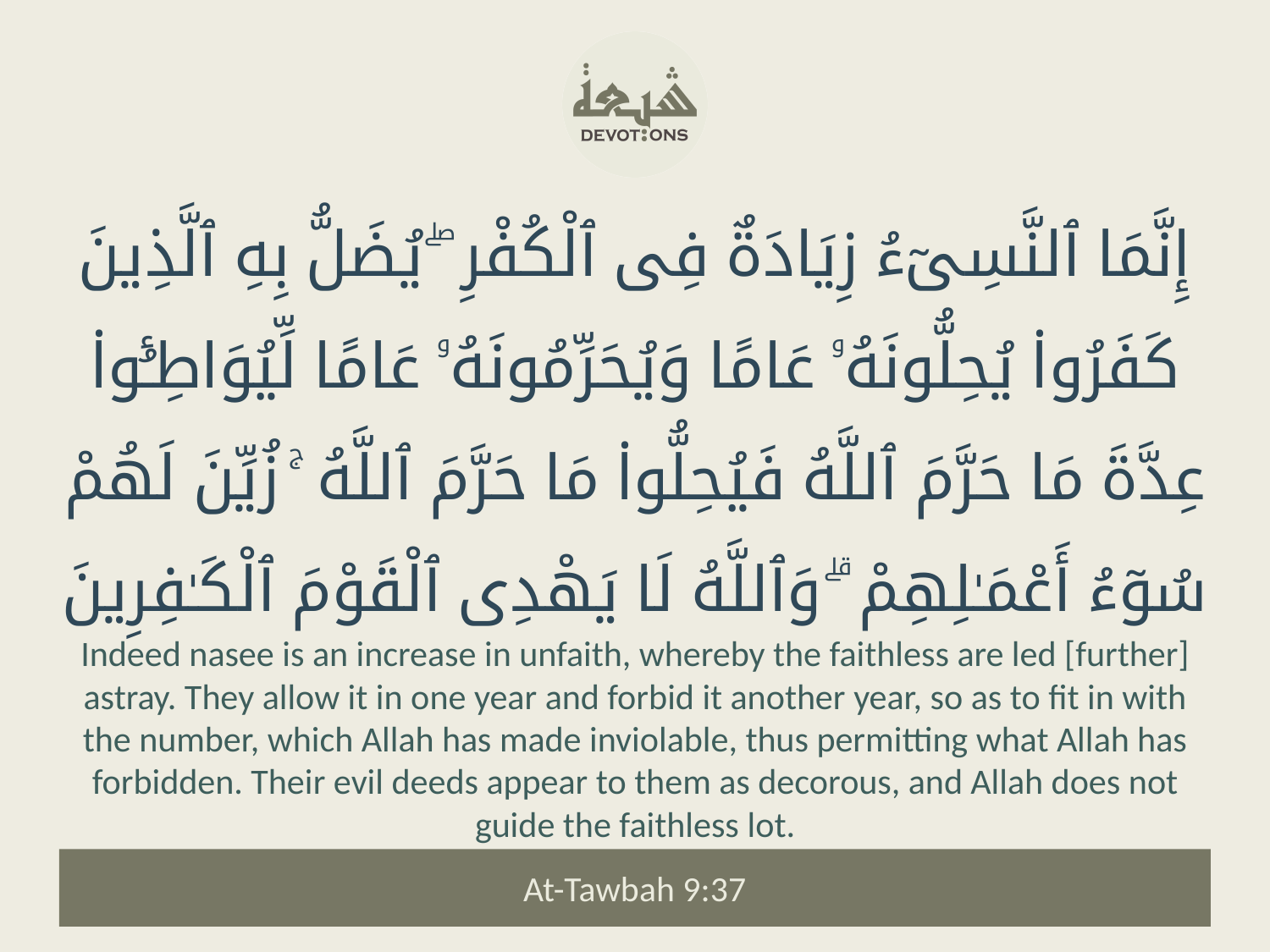

إِنَّمَا ٱلنَّسِىٓءُ زِيَادَةٌ فِى ٱلْكُفْرِ ۖ يُضَلُّ بِهِ ٱلَّذِينَ كَفَرُوا۟ يُحِلُّونَهُۥ عَامًا وَيُحَرِّمُونَهُۥ عَامًا لِّيُوَاطِـُٔوا۟ عِدَّةَ مَا حَرَّمَ ٱللَّهُ فَيُحِلُّوا۟ مَا حَرَّمَ ٱللَّهُ ۚ زُيِّنَ لَهُمْ سُوٓءُ أَعْمَـٰلِهِمْ ۗ وَٱللَّهُ لَا يَهْدِى ٱلْقَوْمَ ٱلْكَـٰفِرِينَ
Indeed nasee is an increase in unfaith, whereby the faithless are led [further] astray. They allow it in one year and forbid it another year, so as to fit in with the number, which Allah has made inviolable, thus permitting what Allah has forbidden. Their evil deeds appear to them as decorous, and Allah does not guide the faithless lot.
At-Tawbah 9:37